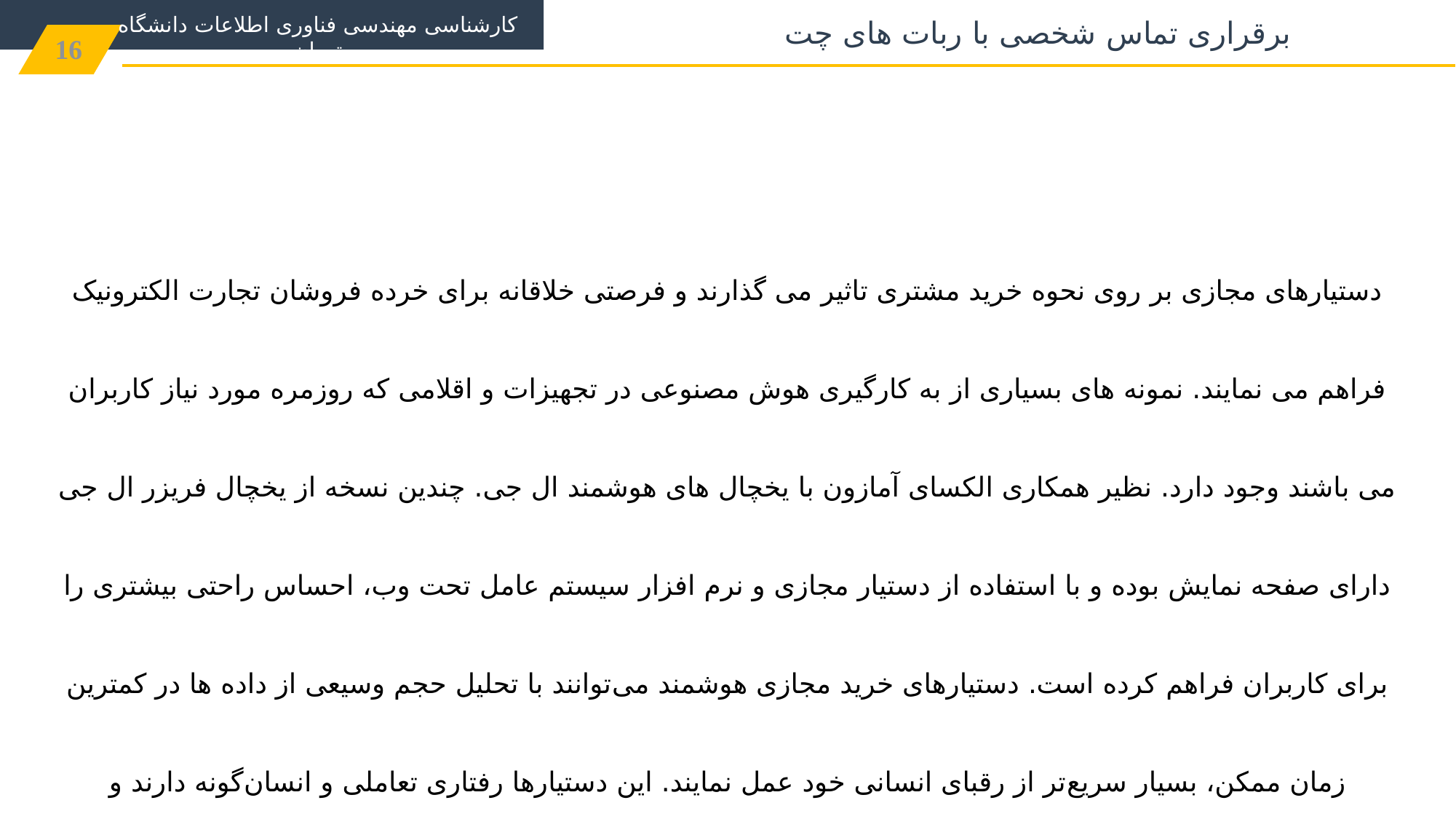

کارشناسی مهندسی فناوری اطلاعات دانشگاه تهران
برقراری تماس شخصی با ربات های چت
16
دستیارهای مجازی بر روی نحوه خرید مشتری تاثیر می گذارند و فرصتی خلاقانه برای خرده فروشان تجارت الکترونیک فراهم می نمایند. نمونه های بسیاری از به کارگیری هوش مصنوعی در تجهیزات و اقلامی که روزمره مورد نیاز کاربران می باشند وجود دارد. نظیر همکاری الکسای آمازون با یخچال های هوشمند ال جی. چندین نسخه از یخچال فریزر ال جی دارای صفحه نمایش بوده و با استفاده از دستیار مجازی و نرم افزار سیستم عامل تحت وب، احساس راحتی بیشتری را برای کاربران فراهم کرده است. دستیارهای خرید مجازی هوشمند می‌توانند با تحلیل حجم وسیعی از داده ها در کمترین زمان ممکن، بسیار سریع‌تر از رقبای انسانی خود عمل نمایند. این دستیارها رفتاری تعاملی و انسان‌گونه دارند و شخصیت مجازی آن‌ها؛ اهداف و اولویت‌های برند مالکشان را منعکس می‌کند.